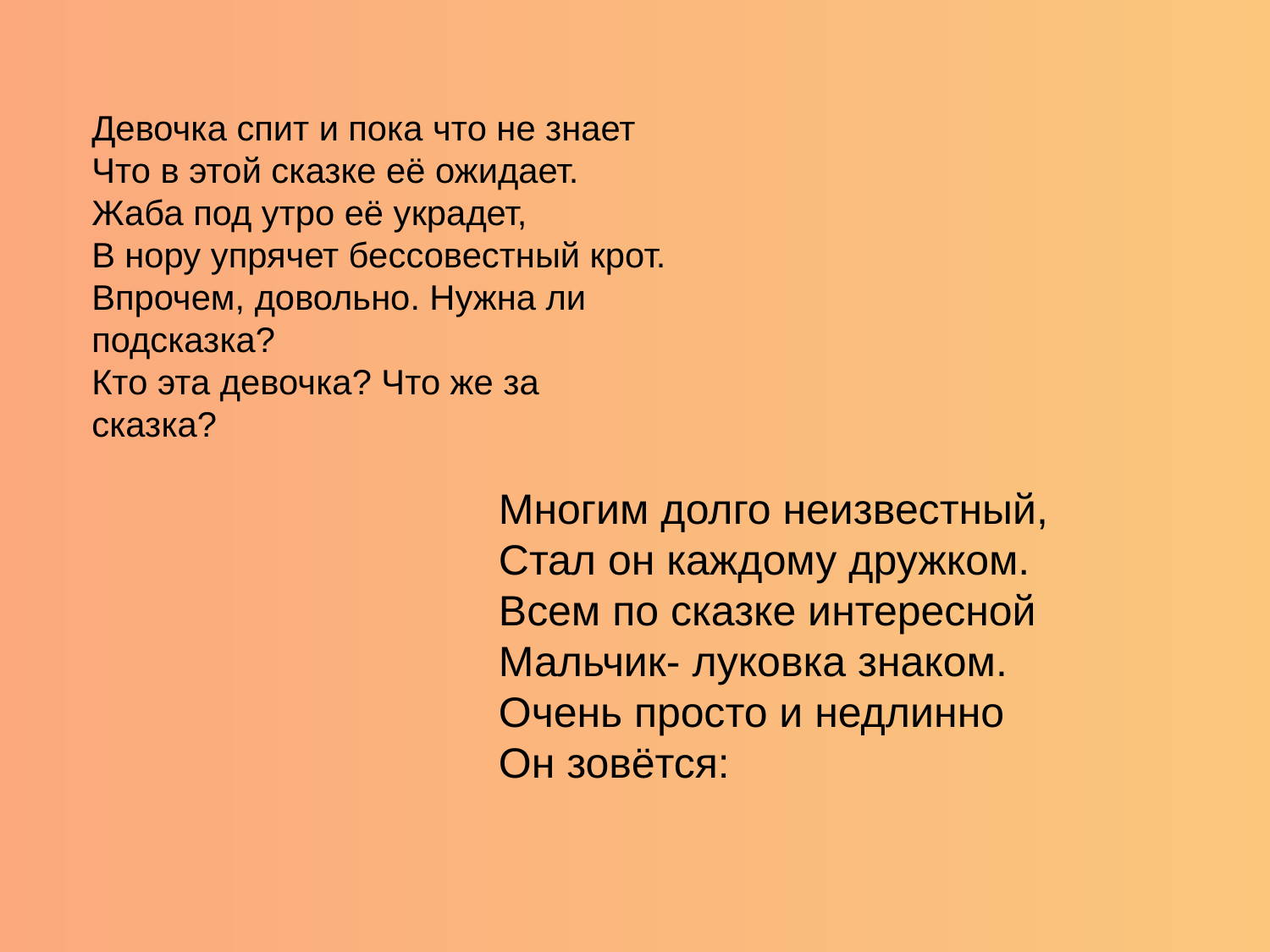

Девочка спит и пока что не знает 
Что в этой сказке её ожидает. 
Жаба под утро её украдет, 
В нору упрячет бессовестный крот. 
Впрочем, довольно. Нужна ли подсказка? 
Кто эта девочка? Что же за сказка?
Многим долго неизвестный, 
Стал он каждому дружком.
Всем по сказке интересной
Мальчик- луковка знаком.
Очень просто и недлинно
Он зовётся: